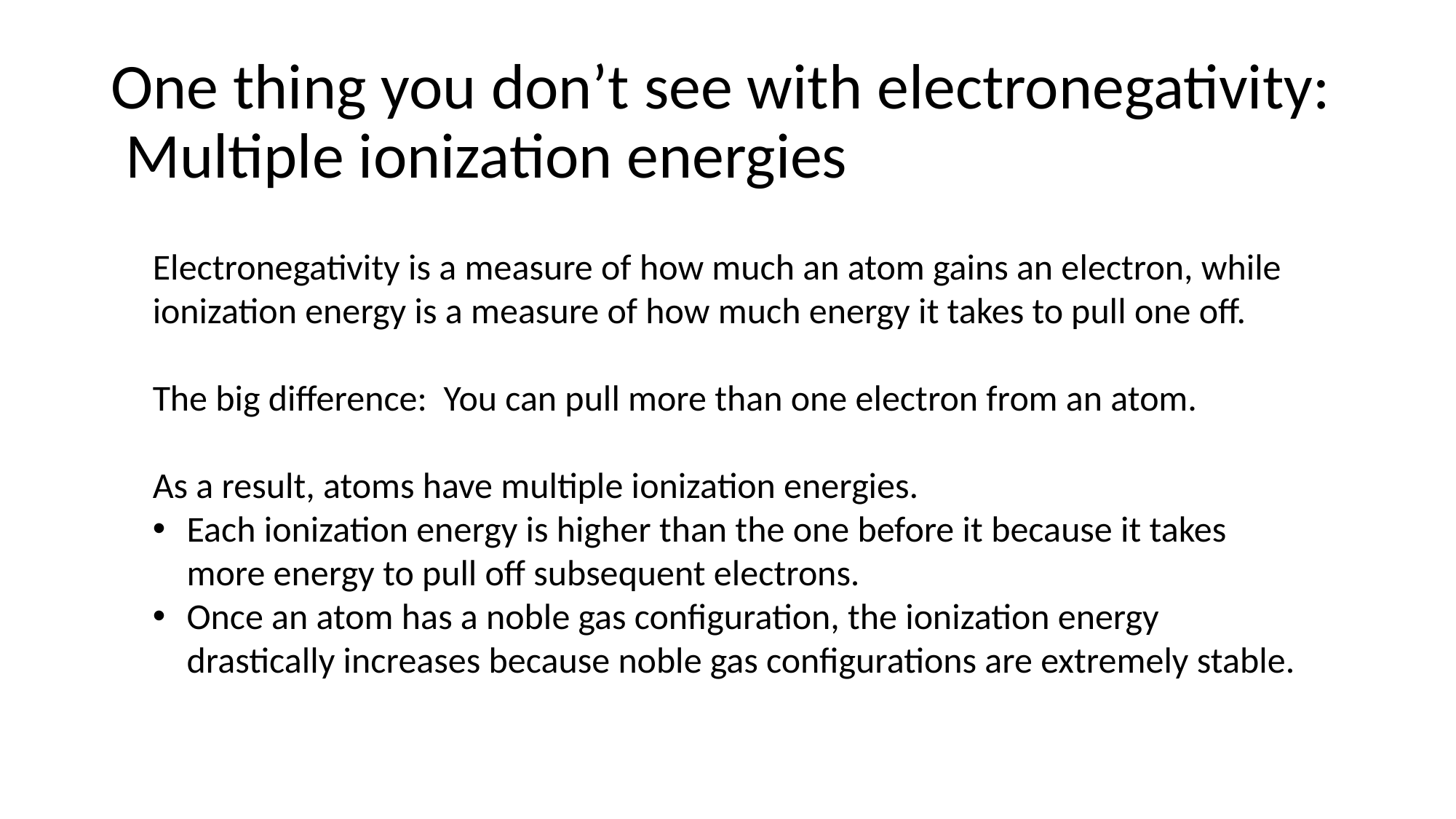

# One thing you don’t see with electronegativity:  Multiple ionization energies
Electronegativity is a measure of how much an atom gains an electron, while ionization energy is a measure of how much energy it takes to pull one off.

The big difference:  You can pull more than one electron from an atom.

As a result, atoms have multiple ionization energies.
Each ionization energy is higher than the one before it because it takes more energy to pull off subsequent electrons.
Once an atom has a noble gas configuration, the ionization energy drastically increases because noble gas configurations are extremely stable.